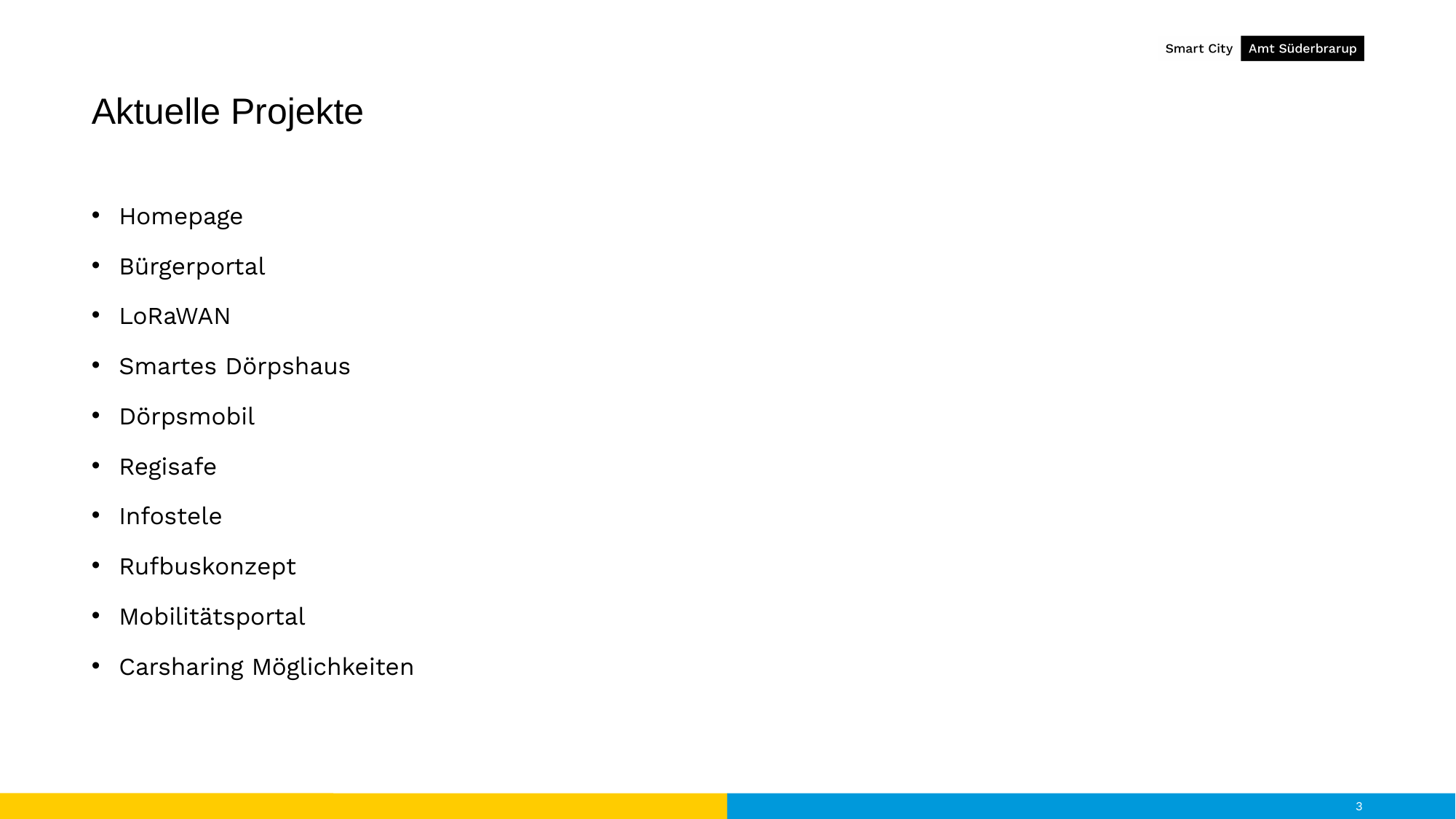

# Aktuelle Projekte
Homepage
Bürgerportal
LoRaWAN
Smartes Dörpshaus
Dörpsmobil
Regisafe
Infostele
Rufbuskonzept
Mobilitätsportal
Carsharing Möglichkeiten

3